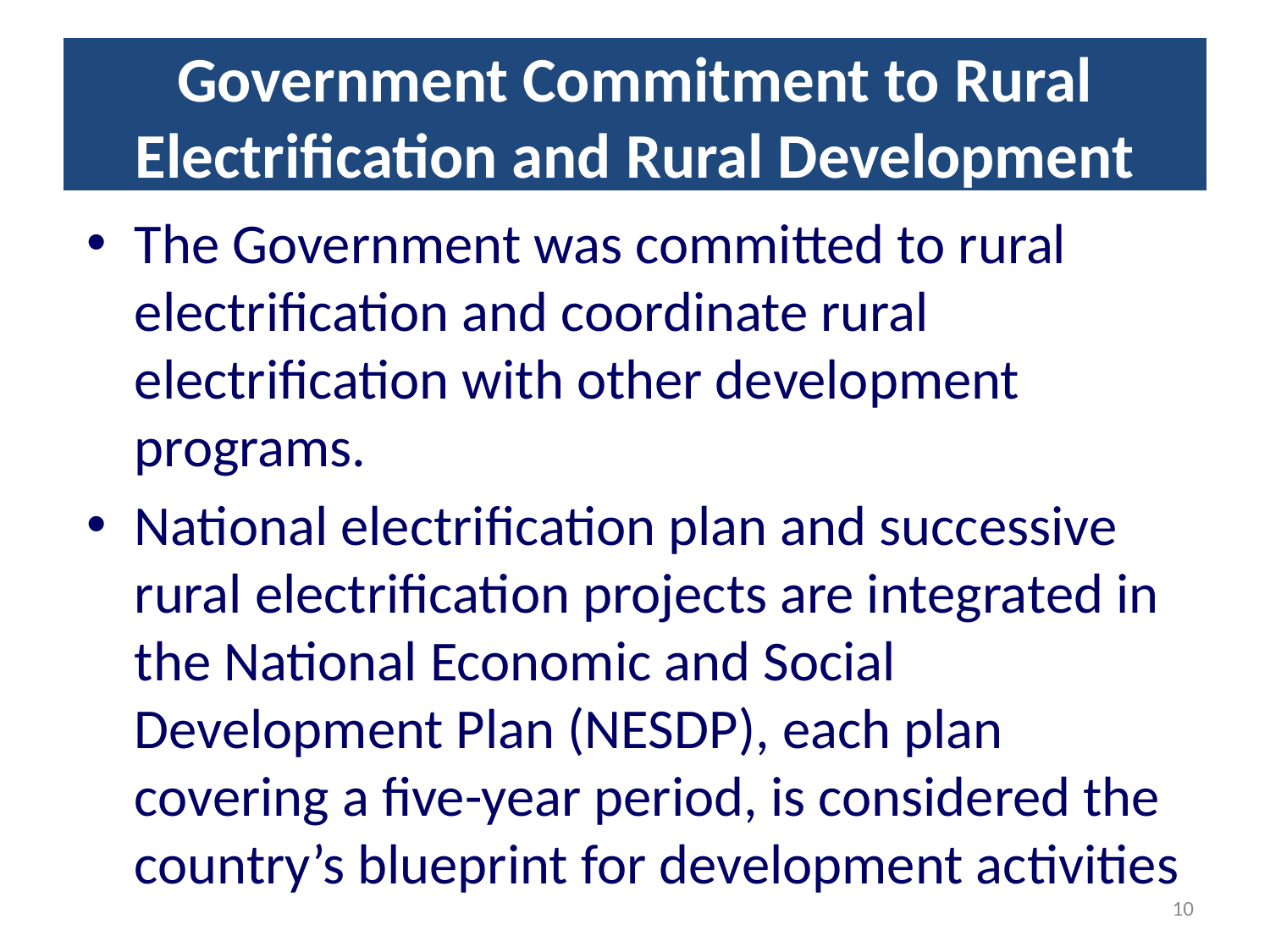

# Government Commitment to Rural Electrification and Rural Development
The Government was committed to rural electrification and coordinate rural electrification with other development programs.
National electrification plan and successive rural electrification projects are integrated in the National Economic and Social Development Plan (NESDP), each plan covering a five-year period, is considered the country’s blueprint for development activities
10